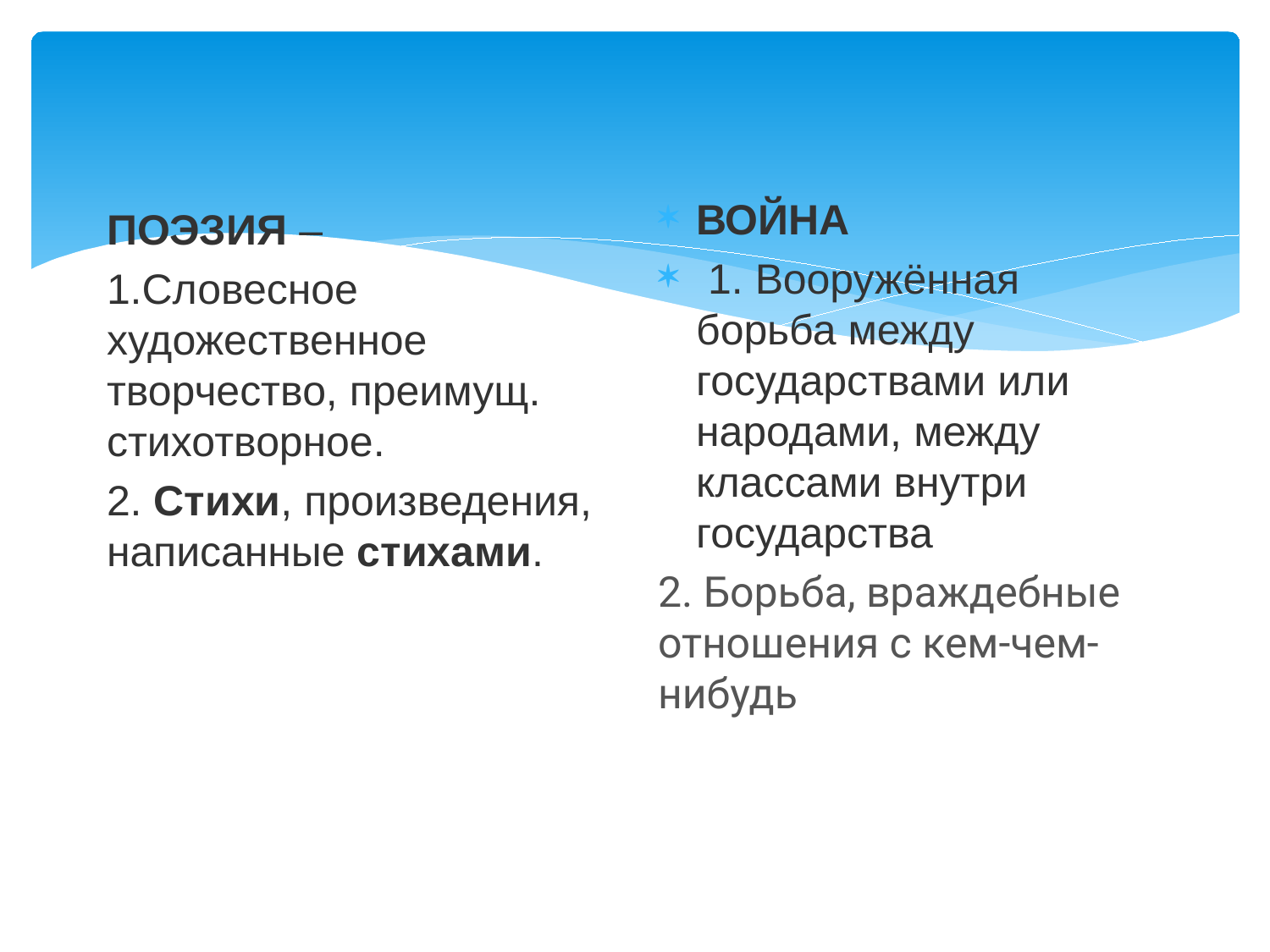

ВОЙНА
 1. Вооружённая борьба между государствами или народами, между классами внутри государства
2. Борьба, враждебные отношения с кем-чем-нибудь
ПОЭЗИЯ –
1.Словесное художественное творчество, преимущ. стихотворное.
2. Стихи, произведения, написанные стихами.